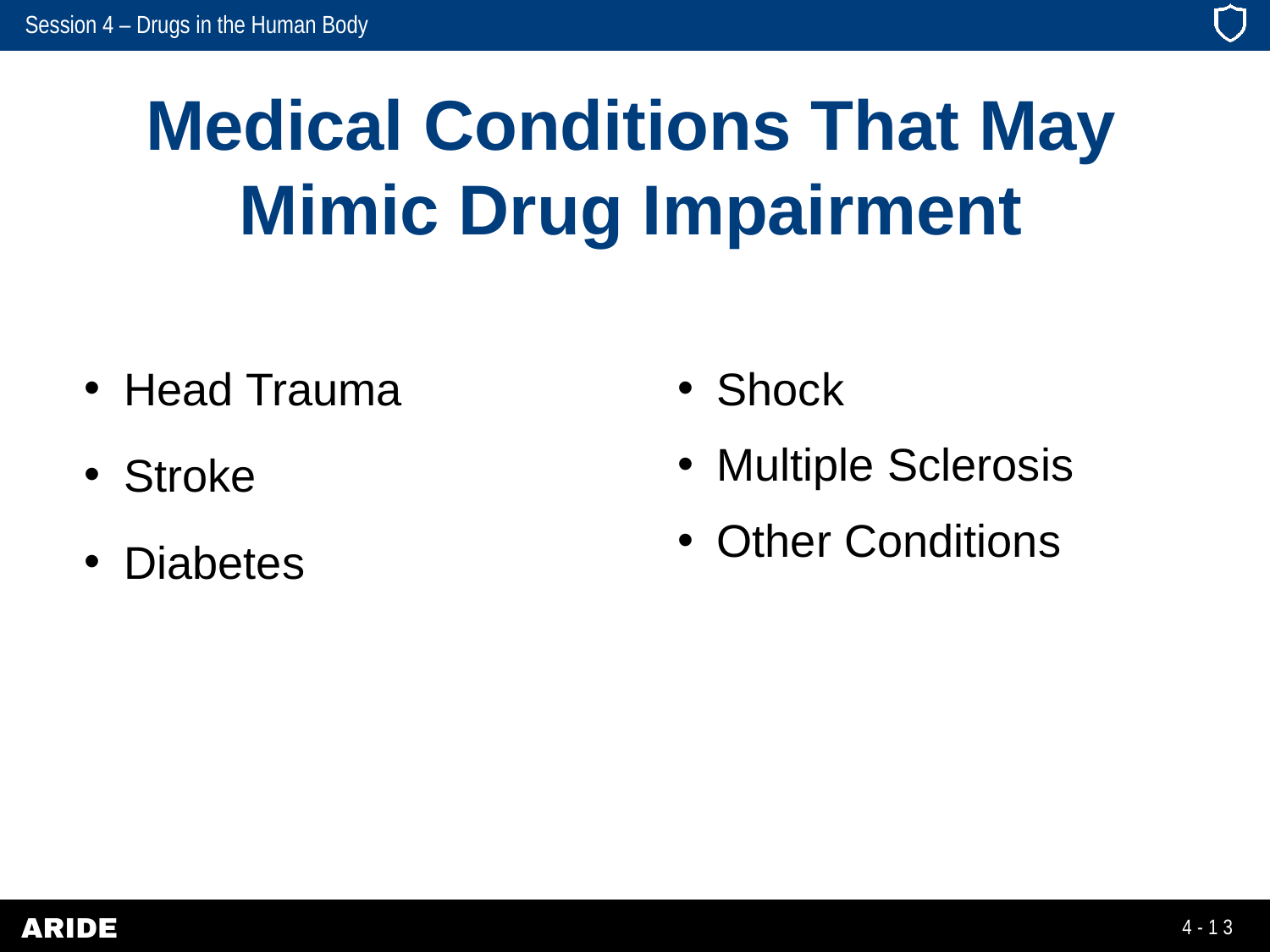

# Medical Conditions That May Mimic Drug Impairment
Head Trauma
Stroke
Diabetes
Shock
Multiple Sclerosis
Other Conditions

4-13